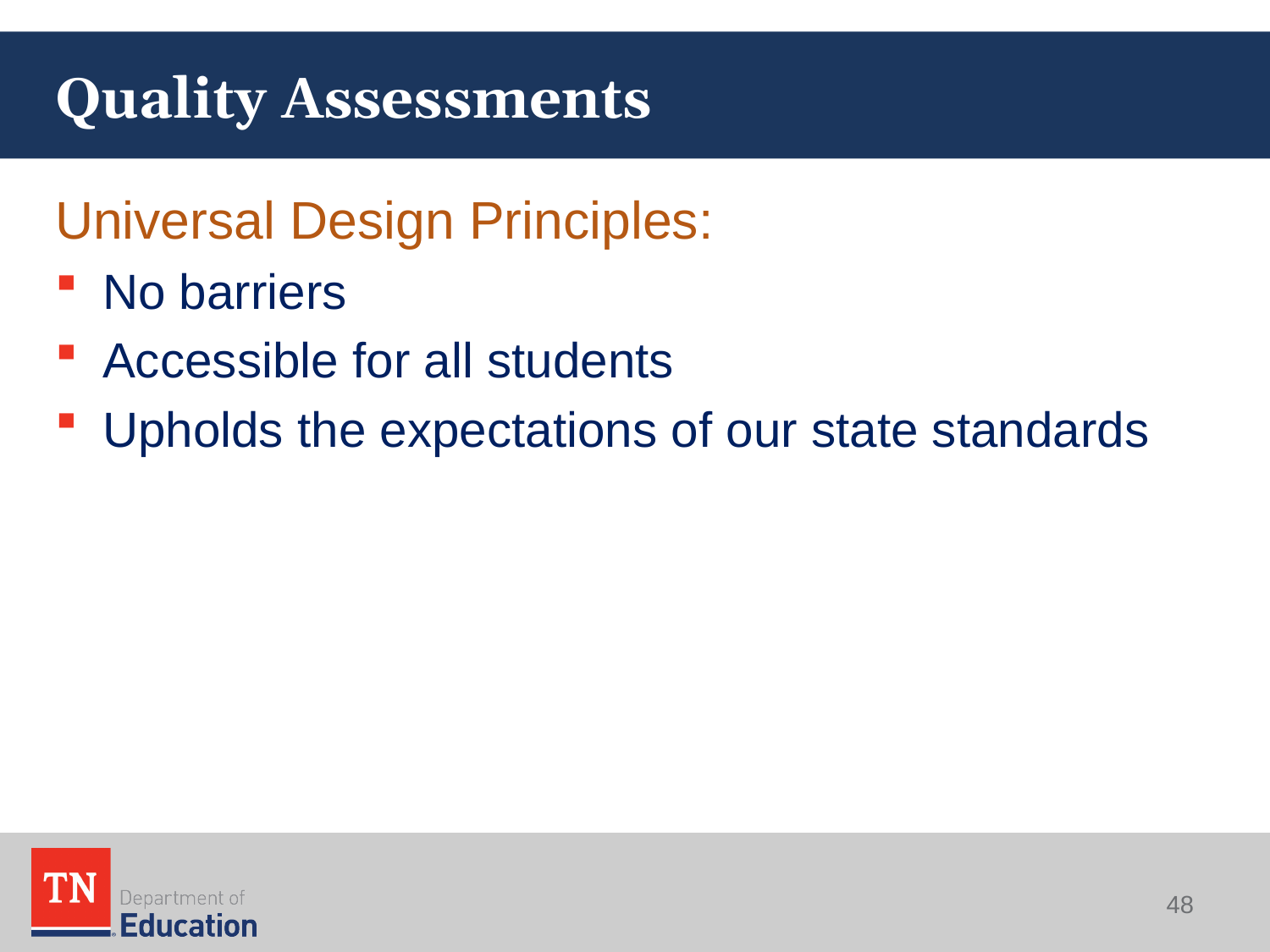

# Quality Assessments
Universal Design Principles:
No barriers
Accessible for all students
Upholds the expectations of our state standards

48